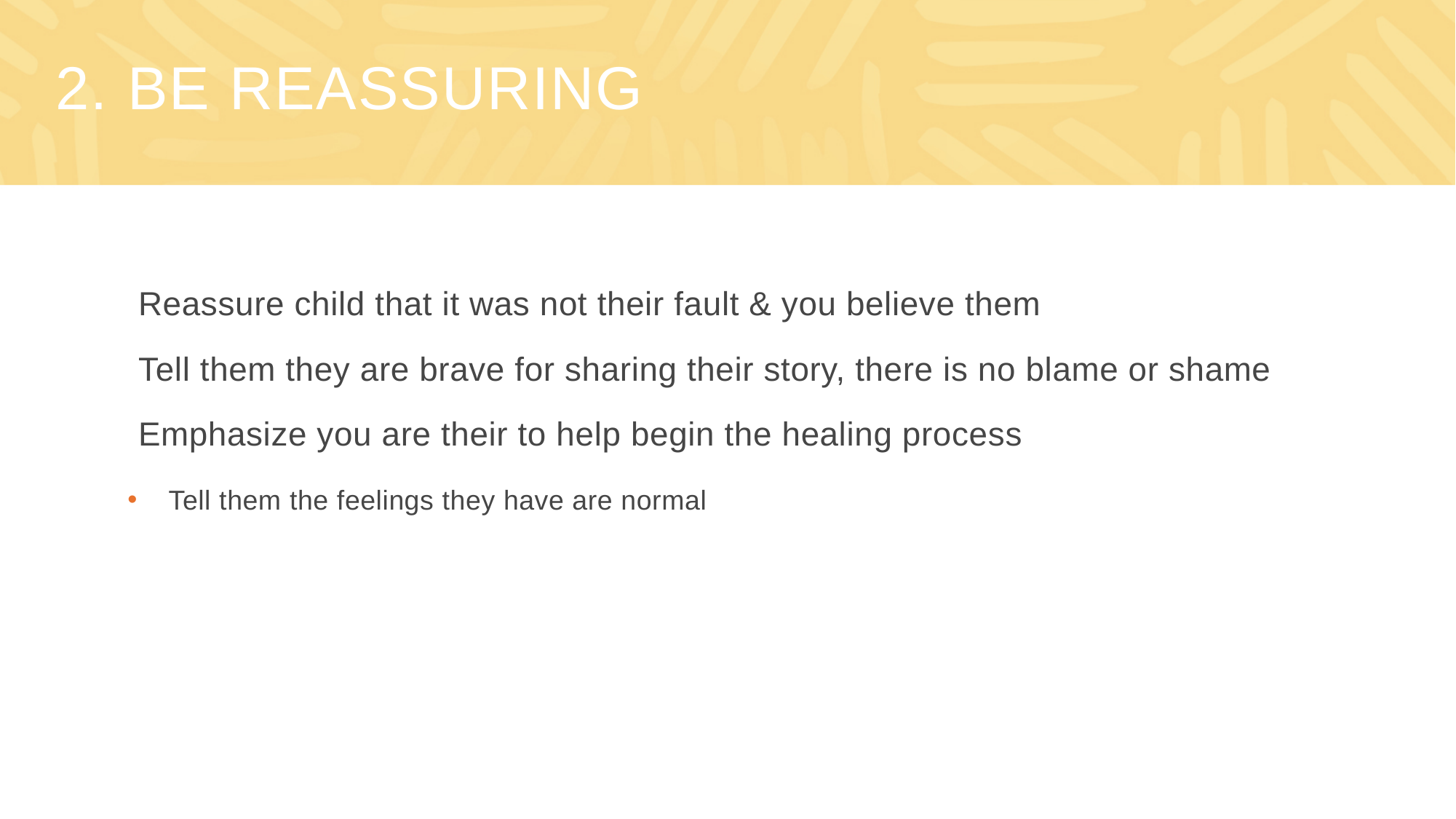

# 2. Be reassuring
Reassure child that it was not their fault & you believe them
Tell them they are brave for sharing their story, there is no blame or shame
Emphasize you are their to help begin the healing process
Tell them the feelings they have are normal